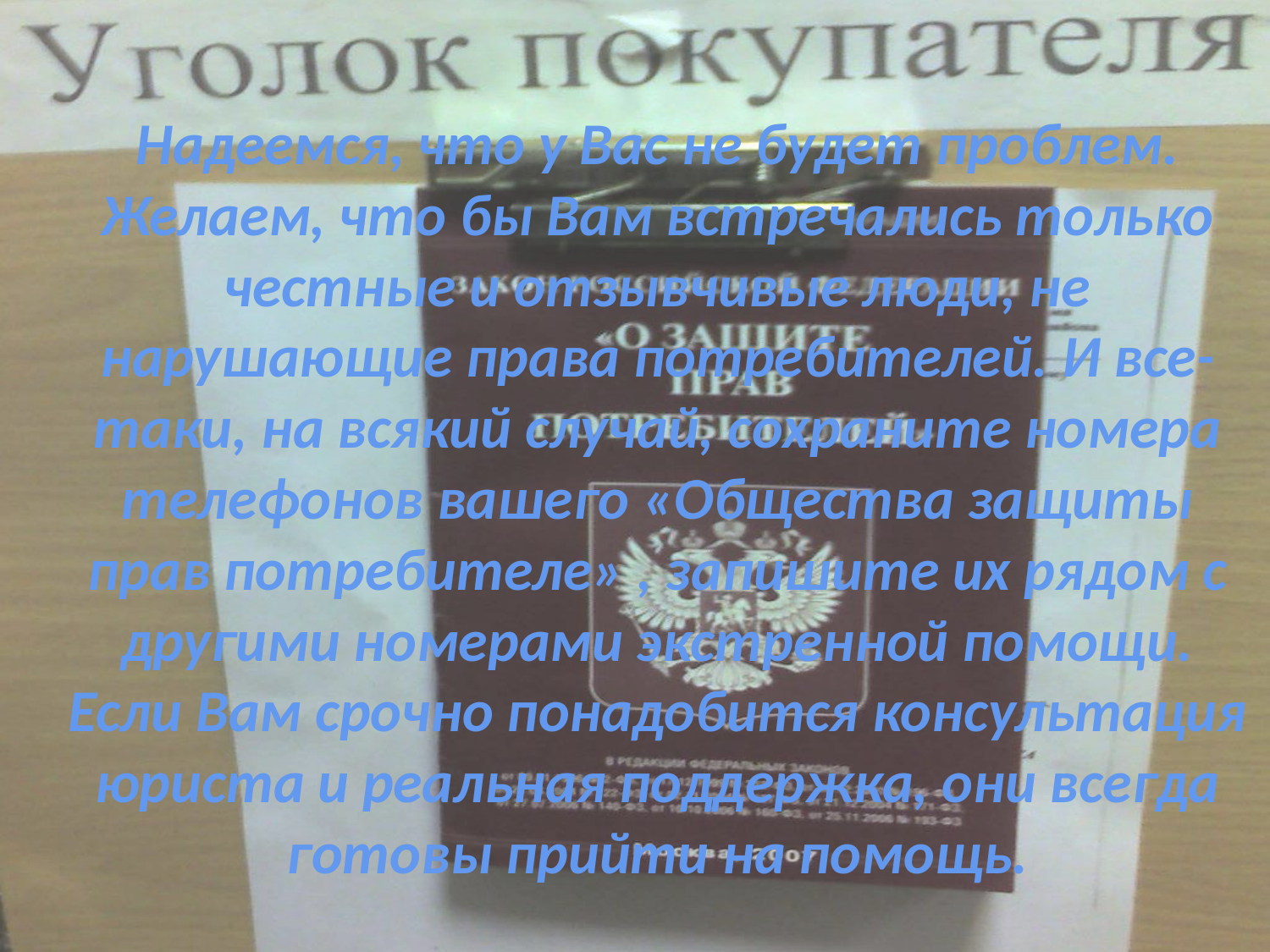

Надеемся, что у Вас не будет проблем. Желаем, что бы Вам встречались только честные и отзывчивые люди, не нарушающие права потребителей. И все-таки, на всякий случай, сохраните номера телефонов вашего «Общества защиты прав потребителе» , запишите их рядом с другими номерами экстренной помощи. Если Вам срочно понадобится консультация юриста и реальная поддержка, они всегда готовы прийти на помощь.